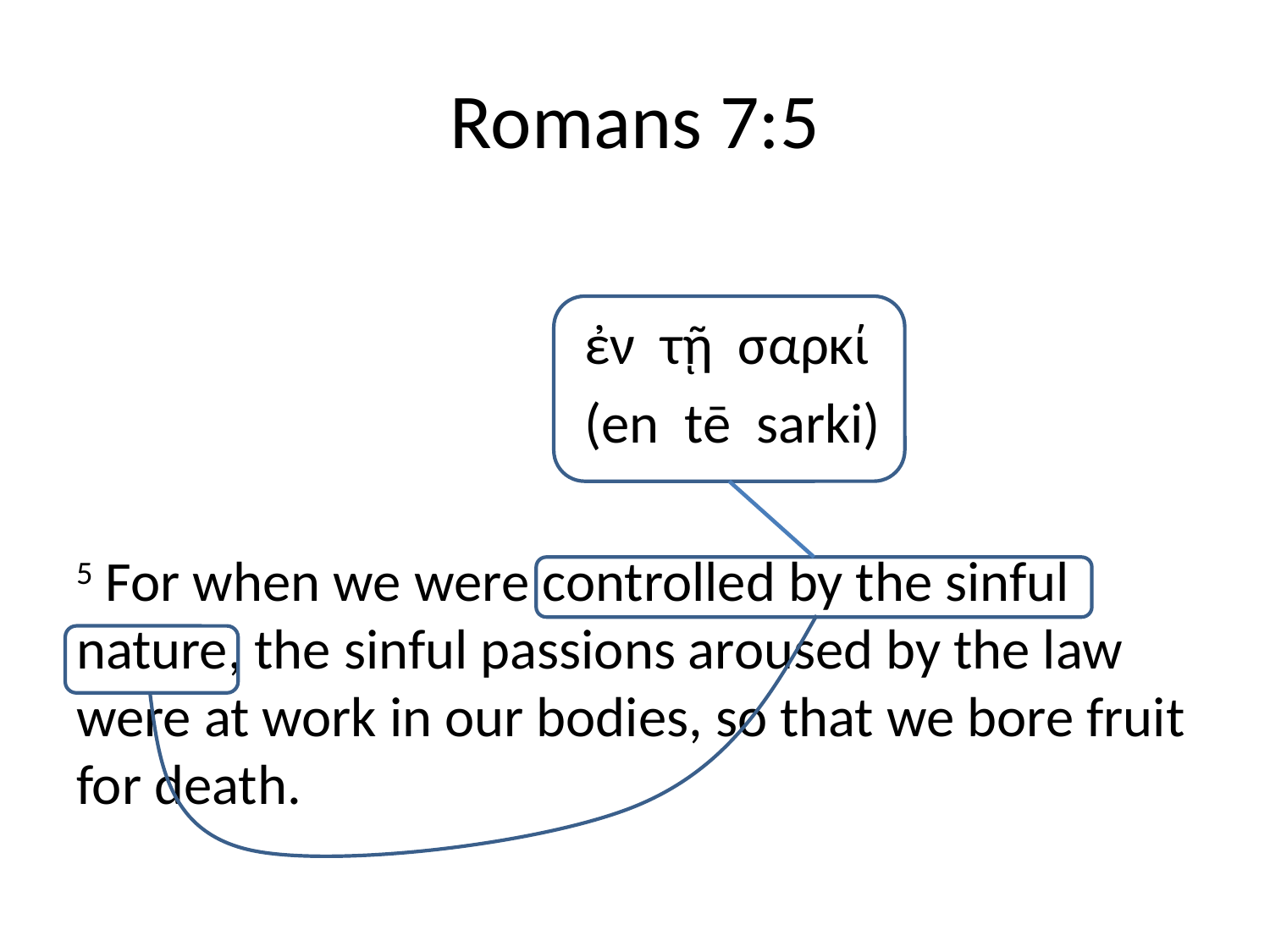

# Romans 7:5

				ἐν  τῇ  σαρκί
				(en  tē  sarki)

5 For when we were controlled by the sinful nature, the sinful passions aroused by the law were at work in our bodies, so that we bore fruit for death.